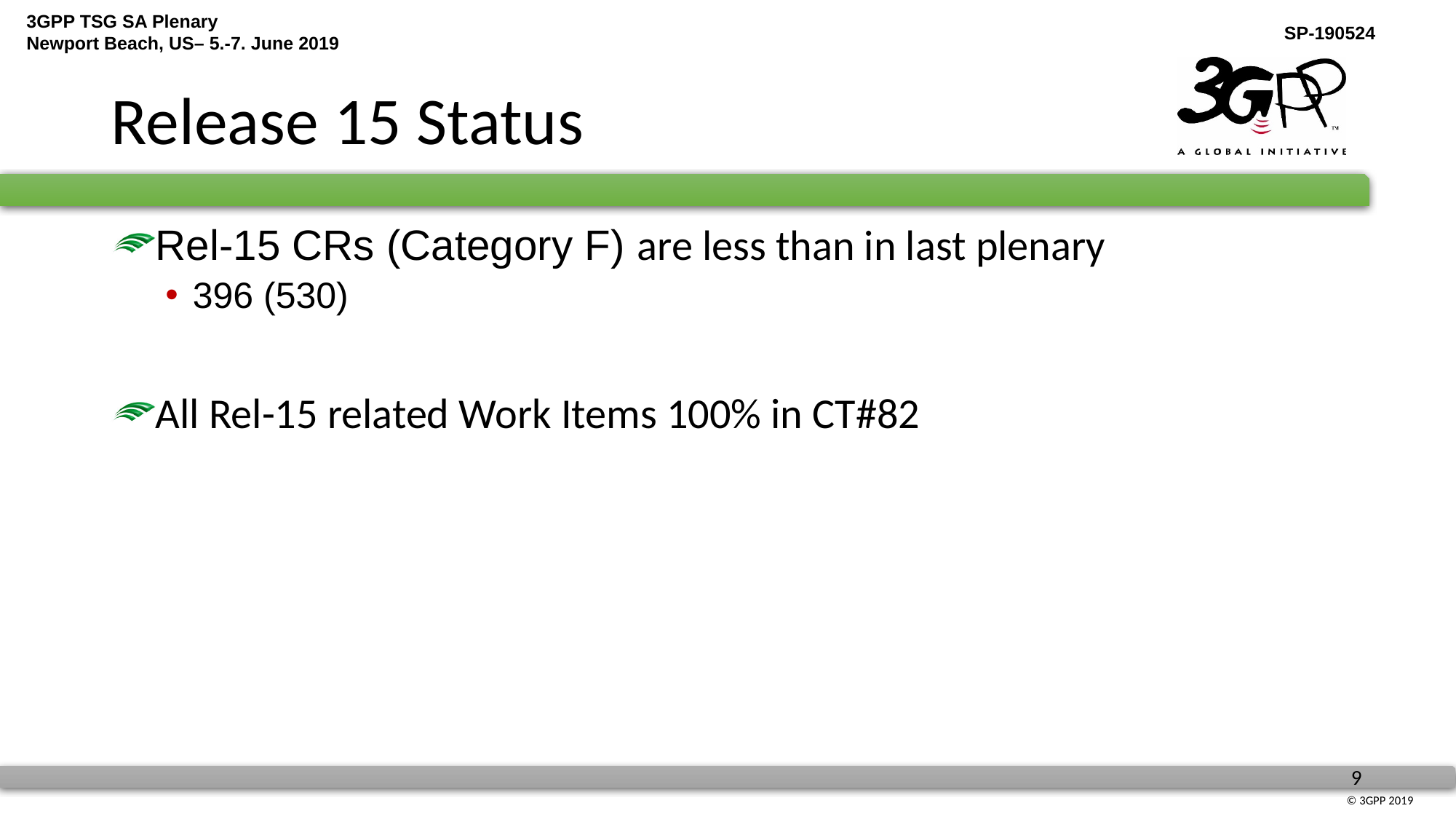

# Release 15 Status
Rel-15 CRs (Category F) are less than in last plenary
396 (530)

All Rel-15 related Work Items 100% in CT#82